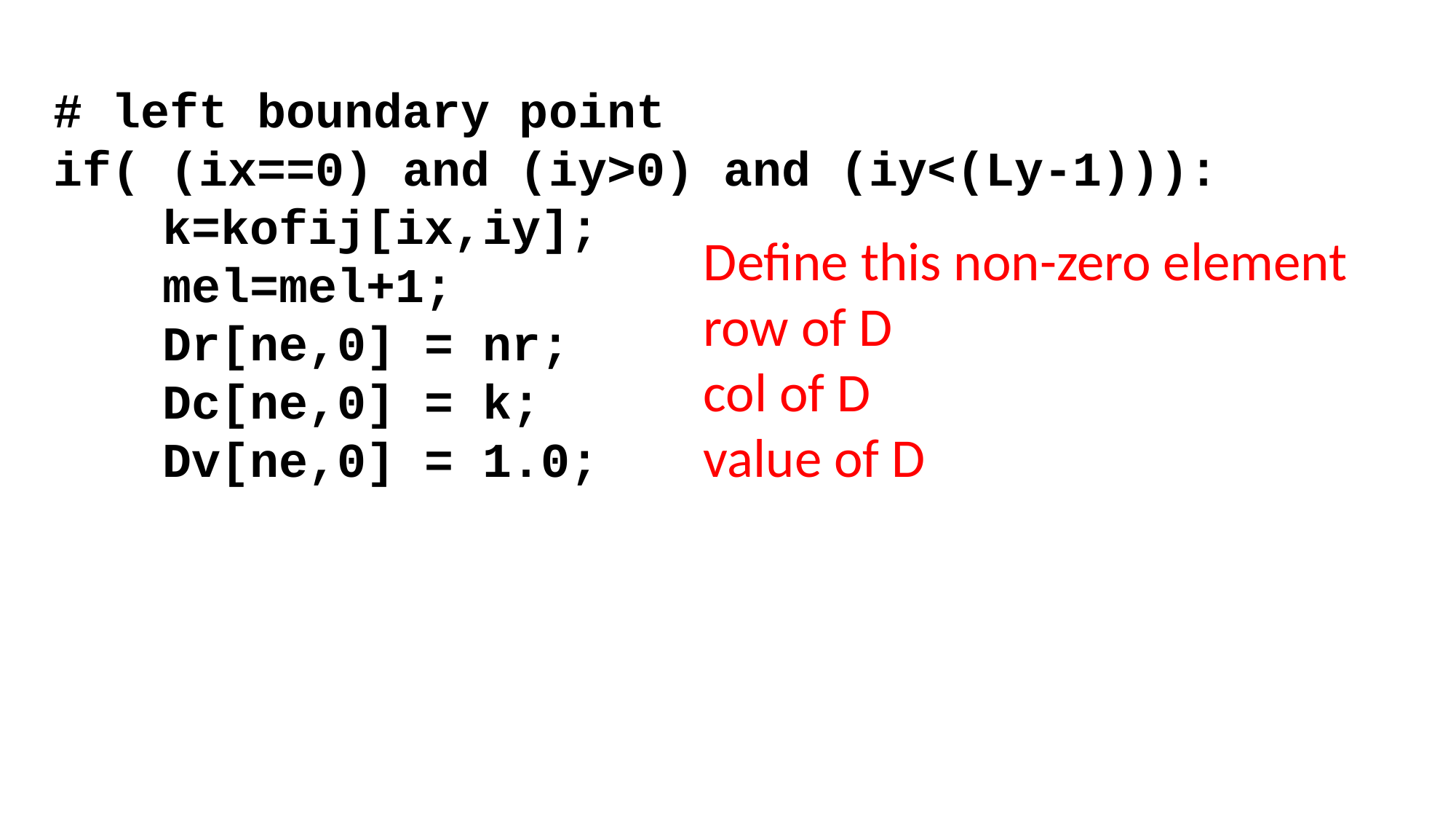

# left boundary point
if( (ix==0) and (iy>0) and (iy<(Ly-1))):
	k=kofij[ix,iy];
mel=mel+1;
	Dr[ne,0] = nr;
	Dc[ne,0] = k;
	Dv[ne,0] = 1.0;
Define this non-zero element
row of D
col of D
value of D